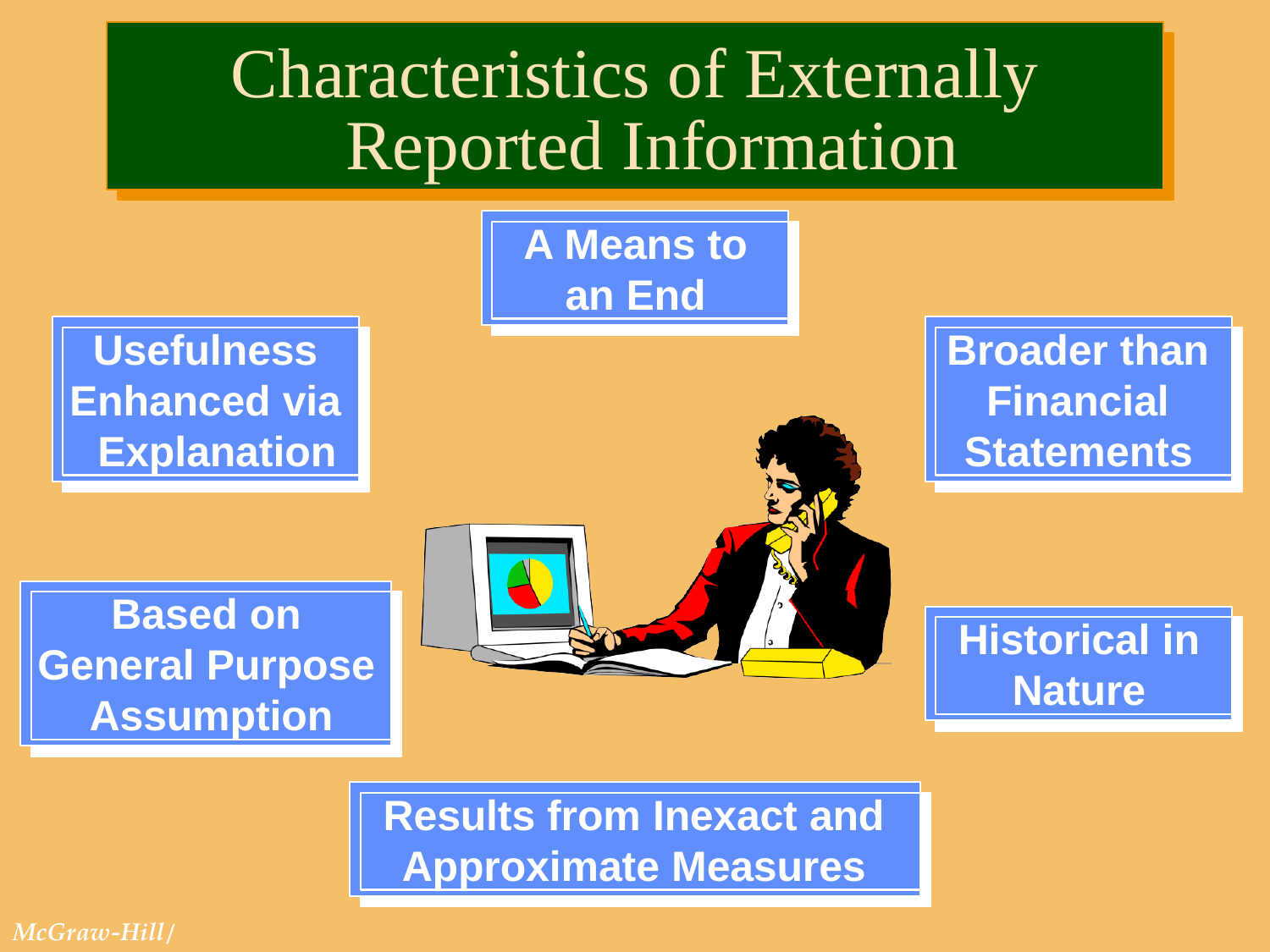

# Characteristics of Externally  Reported Information

A Means to
an End

Usefulness
Enhanced via  Explanation
Broader than
Financial  Statements

Based on
General Purpose  Assumption

Historical in
Nature

Results from Inexact and
Approximate Measures
McGraw-Hill/Irwin